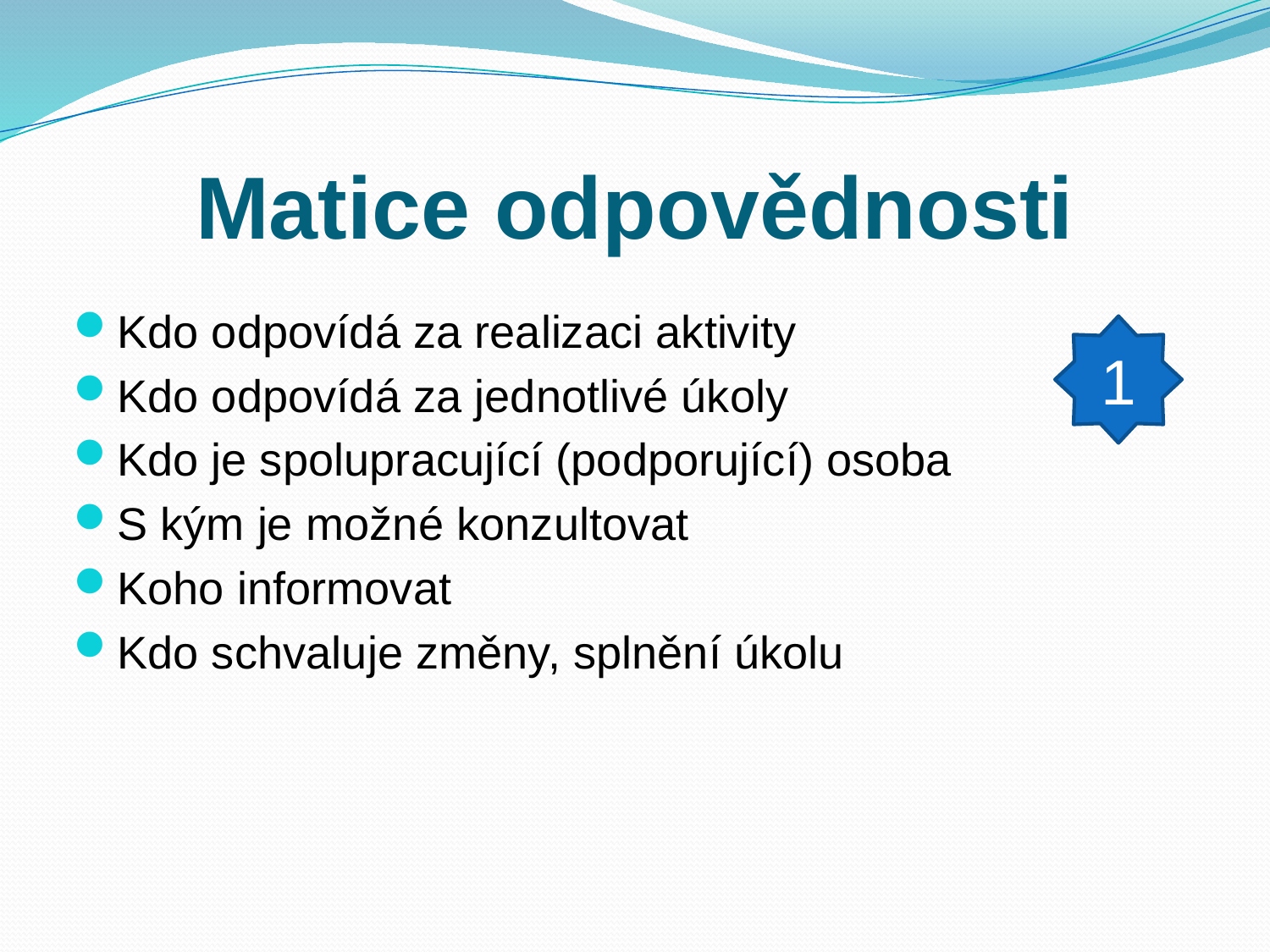

# Matice odpovědnosti
Kdo odpovídá za realizaci aktivity
Kdo odpovídá za jednotlivé úkoly
Kdo je spolupracující (podporující) osoba
S kým je možné konzultovat
Koho informovat
Kdo schvaluje změny, splnění úkolu

1